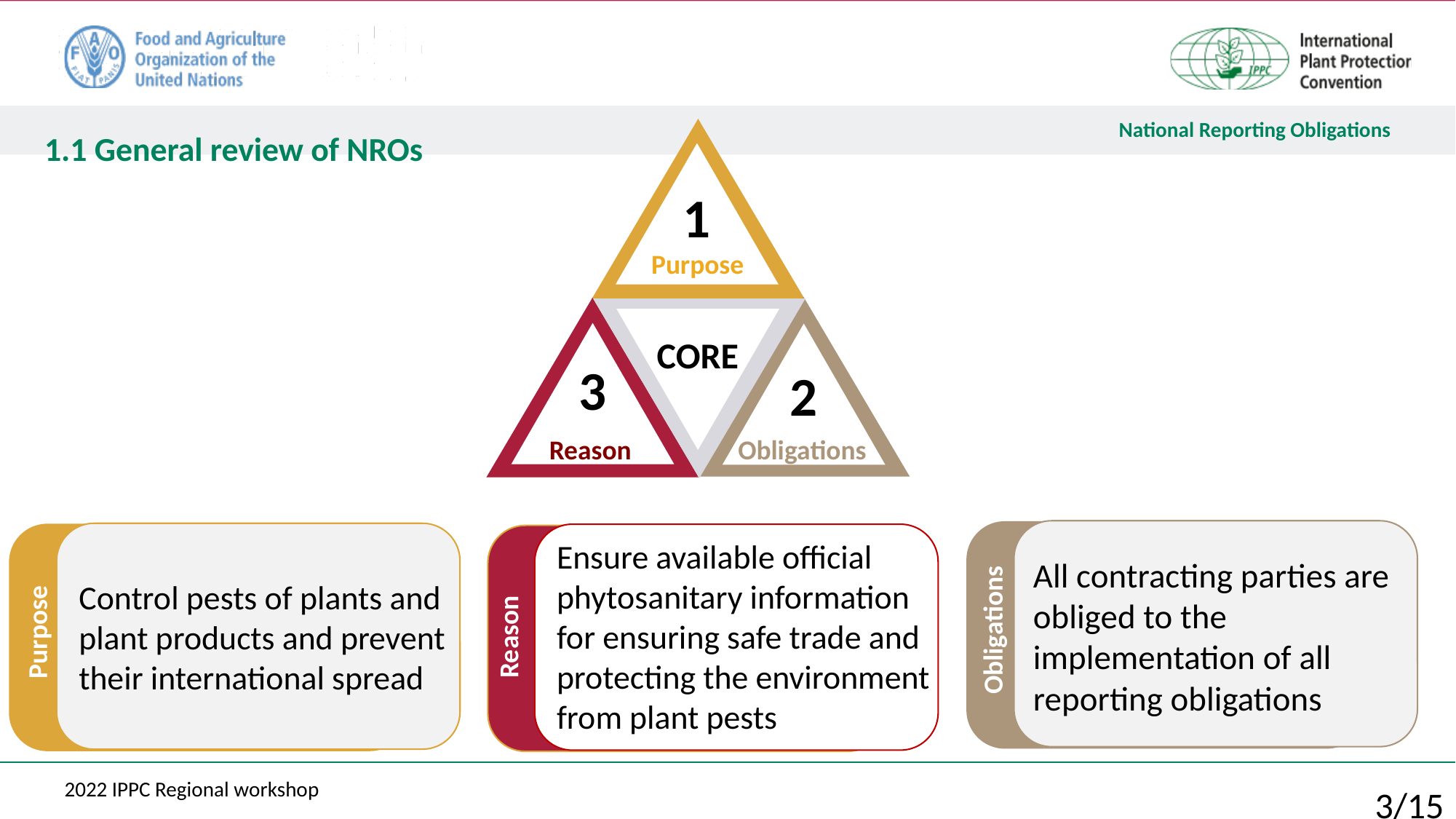

1.1 General review of NROs

1
Purpose
CORE
3
2
Reason
Obligations

Ensure available official phytosanitary information for ensuring safe trade and protecting the environment from plant pests

All contracting parties are obliged to the implementation of all reporting obligations

Control pests of plants and plant products and prevent their international spread

Obligations
Reason
Purpose
3/15